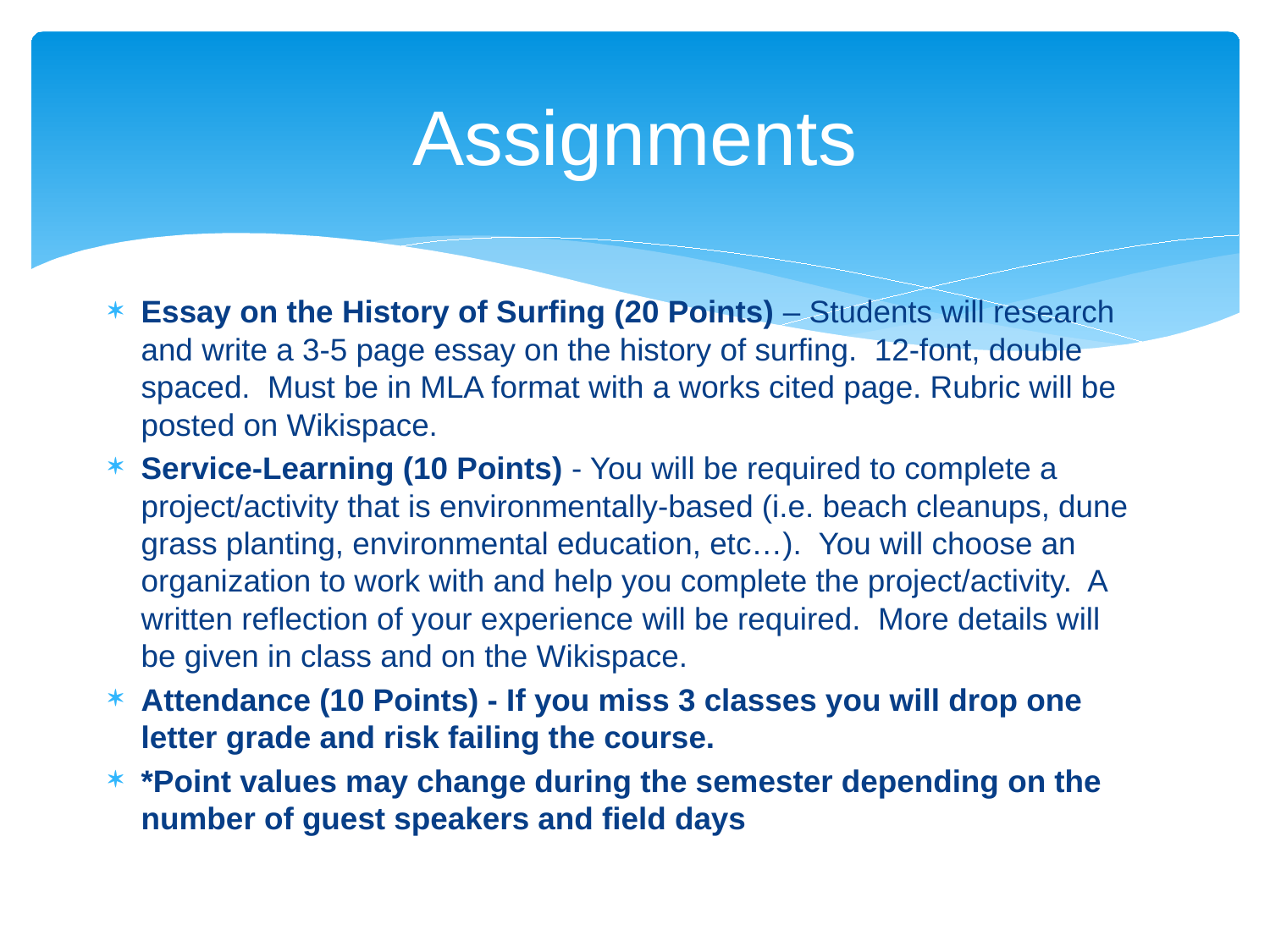

# Assignments
Essay on the History of Surfing (20 Points) – Students will research and write a 3-5 page essay on the history of surfing.  12-font, double spaced.  Must be in MLA format with a works cited page. Rubric will be posted on Wikispace.
Service-Learning (10 Points) - You will be required to complete a project/activity that is environmentally-based (i.e. beach cleanups, dune grass planting, environmental education, etc…).  You will choose an organization to work with and help you complete the project/activity.  A written reflection of your experience will be required.  More details will be given in class and on the Wikispace.
Attendance (10 Points) - If you miss 3 classes you will drop one letter grade and risk failing the course.
*Point values may change during the semester depending on the number of guest speakers and field days